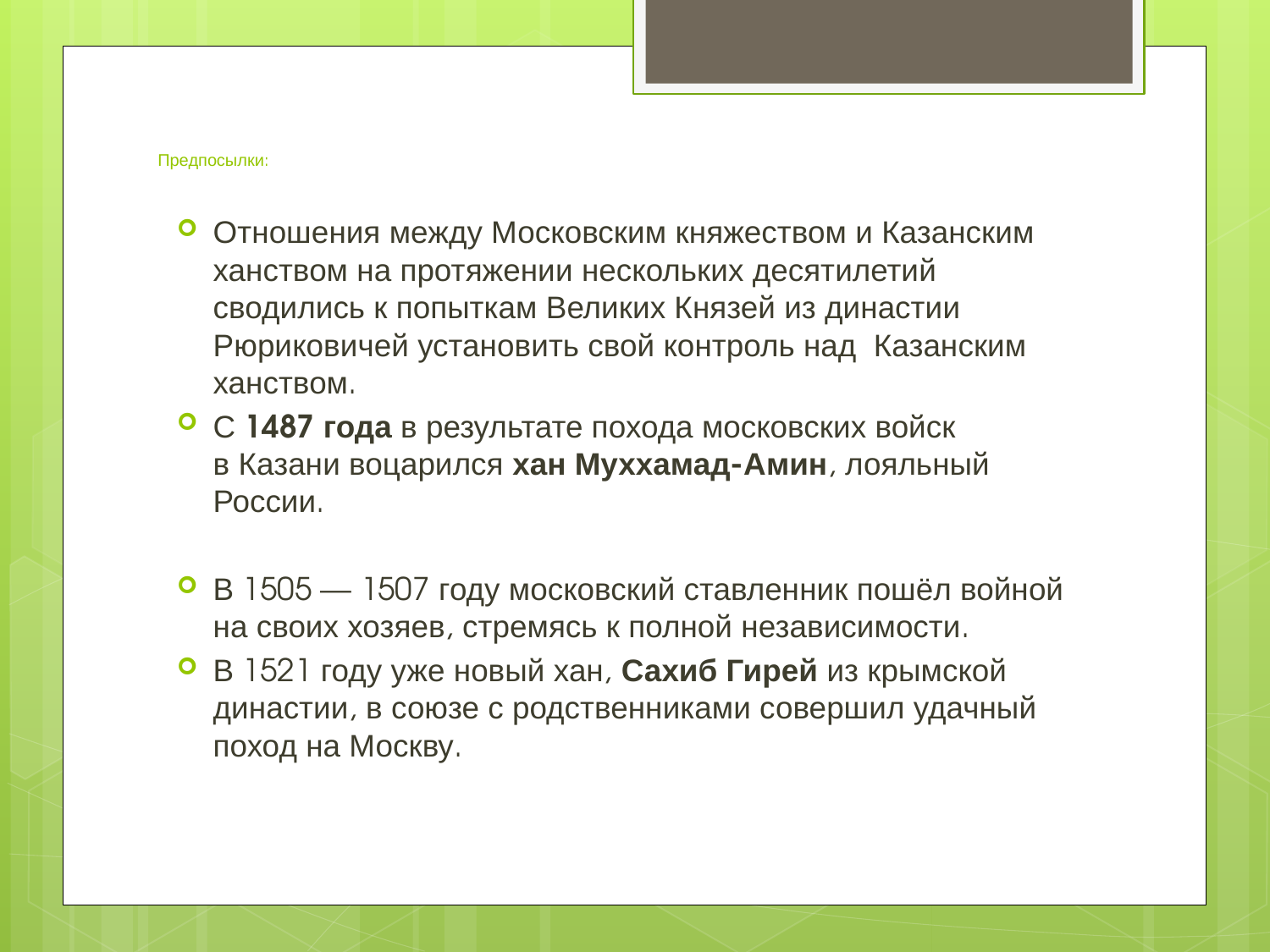

# Предпосылки:
Отношения между Московским княжеством и Казанским ханством на протяжении нескольких десятилетий сводились к попыткам Великих Князей из династии Рюриковичей установить свой контроль над  Казанским ханством.
С 1487 года в результате похода московских войск в Казани воцарился хан Муххамад-Амин, лояльный России.

В 1505 — 1507 году московский ставленник пошёл войной на своих хозяев, стремясь к полной независимости.
В 1521 году уже новый хан, Сахиб Гирей из крымской династии, в союзе с родственниками совершил удачный поход на Москву.